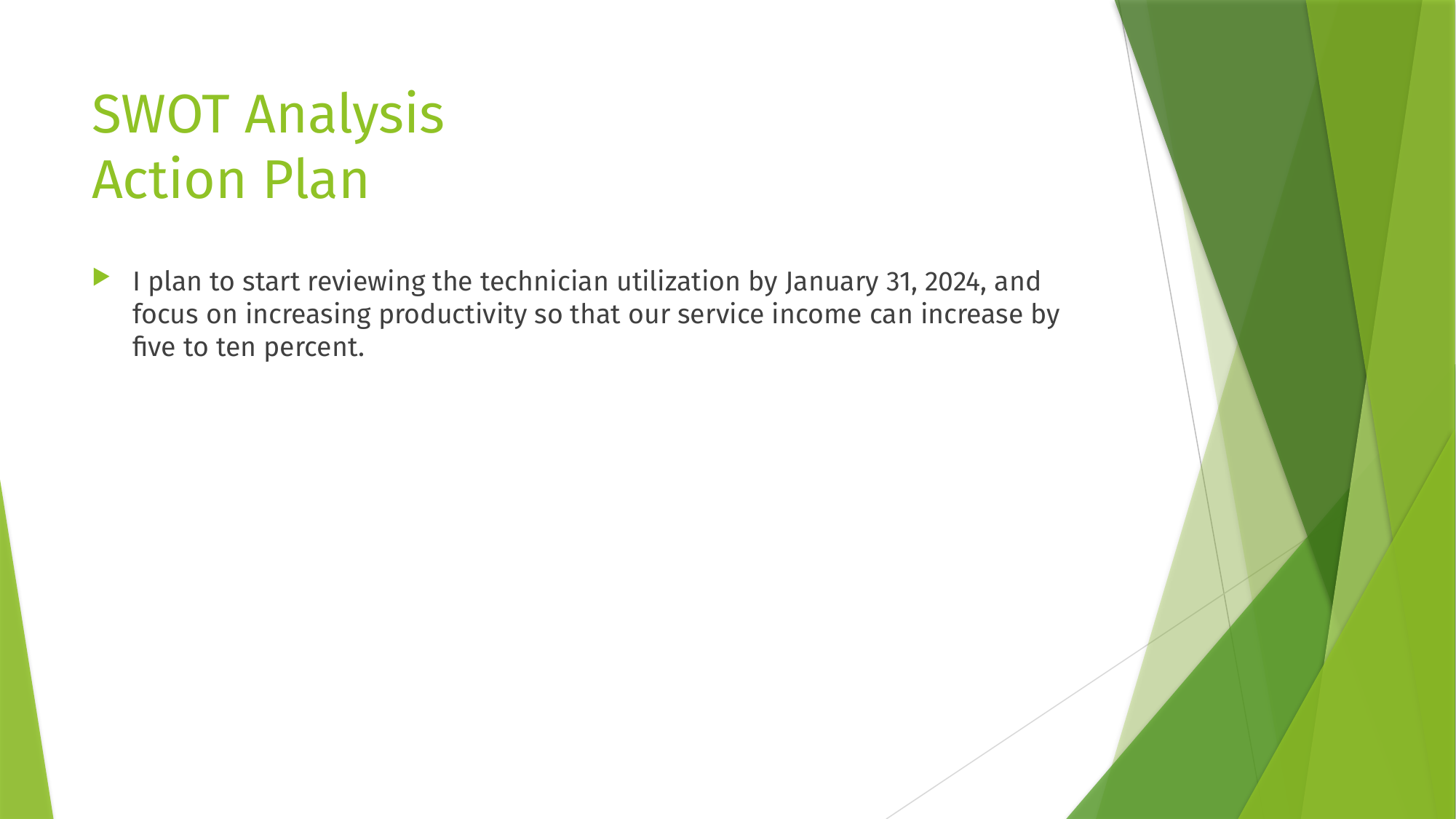

# SWOT Analysis Action Plan
I plan to start reviewing the technician utilization by January 31, 2024, and focus on increasing productivity so that our service income can increase by five to ten percent.